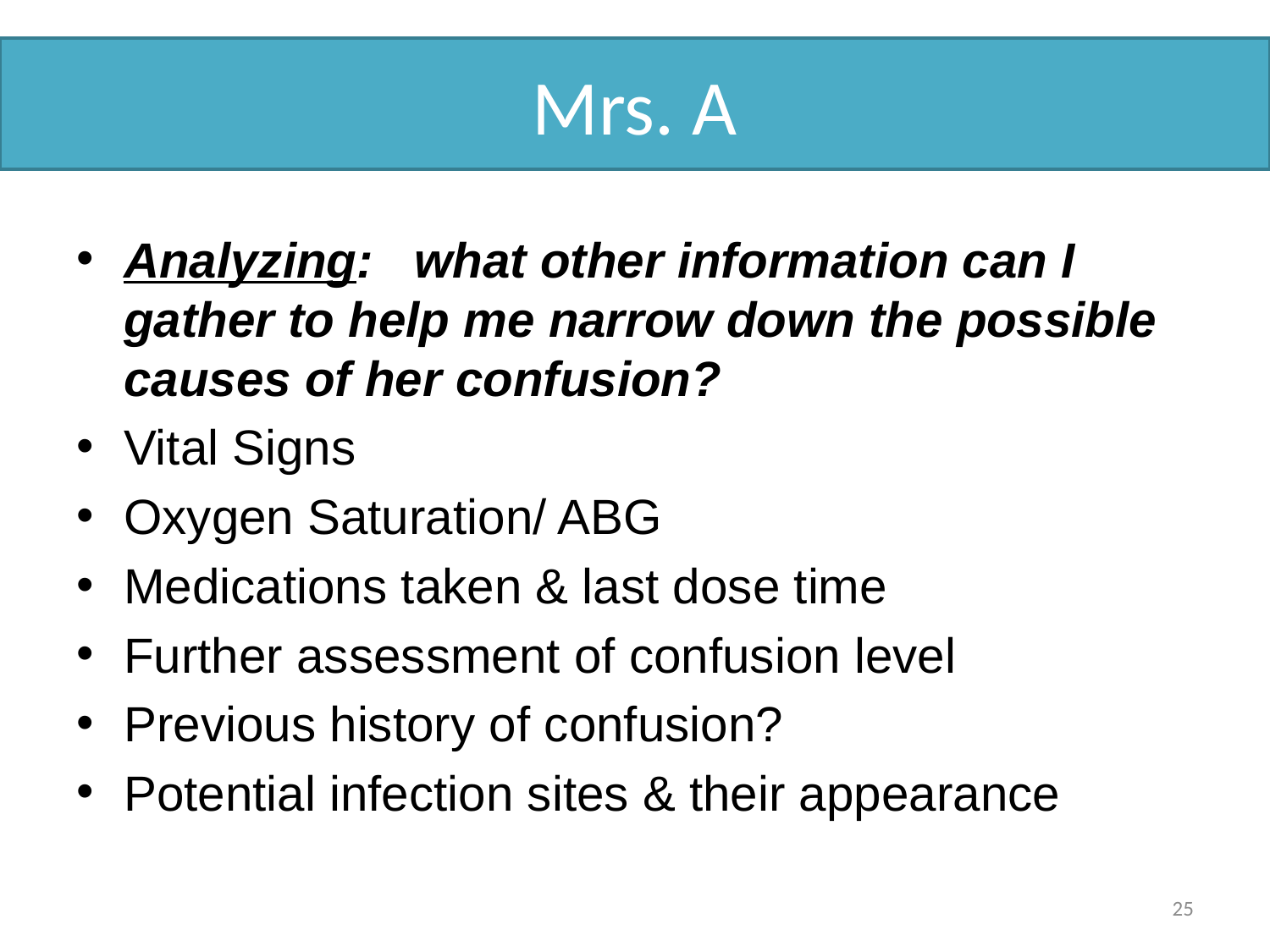

Mrs. A
# Mrs. A
Analyzing:   what other information can I gather to help me narrow down the possible causes of her confusion?
Vital Signs
Oxygen Saturation/ ABG
Medications taken & last dose time
Further assessment of confusion level
Previous history of confusion?
Potential infection sites & their appearance

25